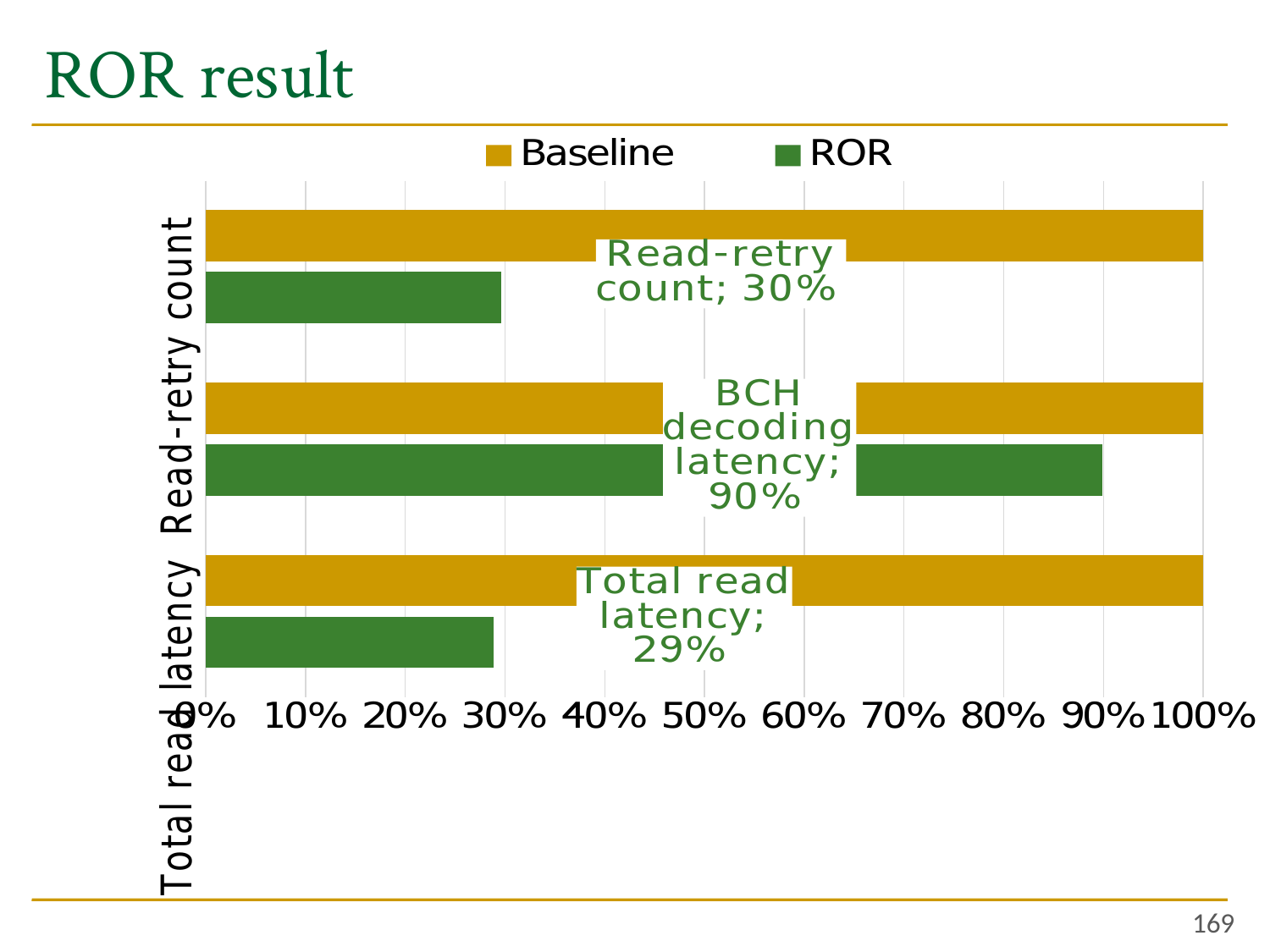

# ROR result

### Chart

| Category | ROR | Baseline |
|---|---|---|
| Total read latency | 0.288896 | 1.0 |
| BCH decoding latency | 0.899 | 1.0 |
| Read-retry count | 0.296 | 1.0 |
169